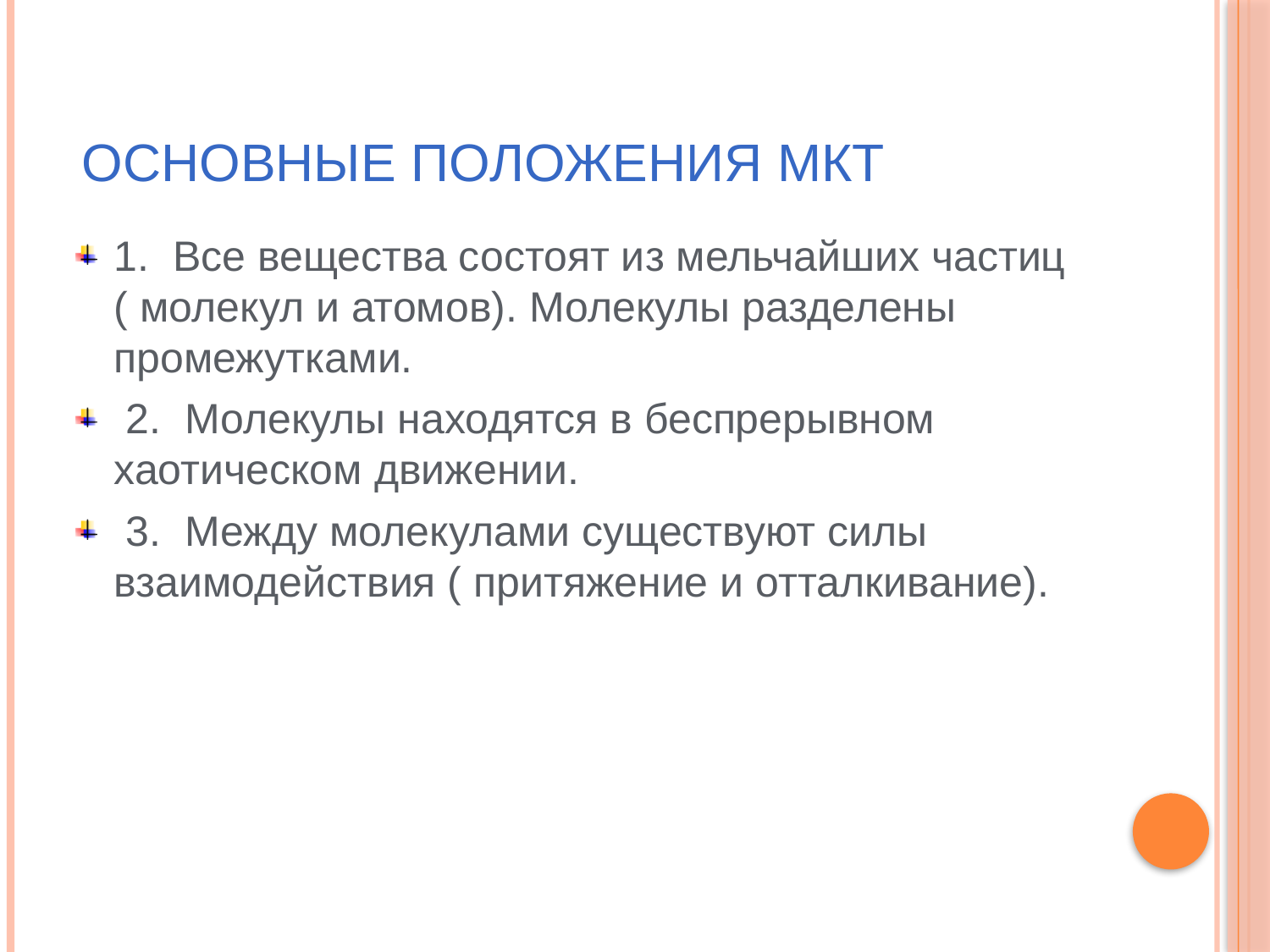

# Основные положения МКТ
1.  Все вещества состоят из мельчайших частиц ( молекул и атомов). Молекулы разделены промежутками.
 2.  Молекулы находятся в беспрерывном хаотическом движении.
 3.  Между молекулами существуют силы взаимодействия ( притяжение и отталкивание).